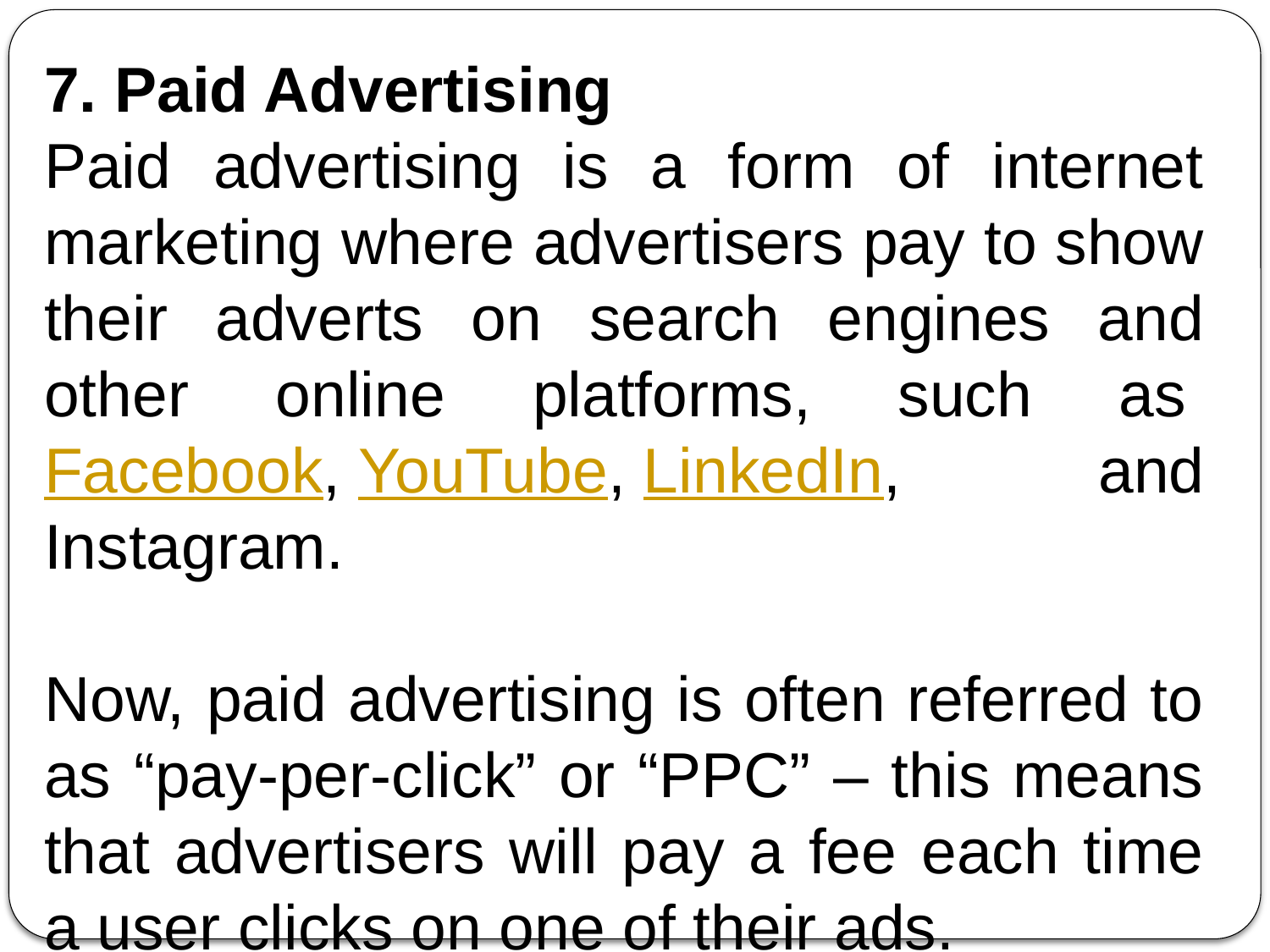

7. Paid Advertising
Paid advertising is a form of internet marketing where advertisers pay to show their adverts on search engines and other online platforms, such as Facebook, YouTube, LinkedIn, and Instagram.

Now, paid advertising is often referred to as “pay-per-click” or “PPC” – this means that advertisers will pay a fee each time a user clicks on one of their ads.
But there’s more to paid advertising than PPC